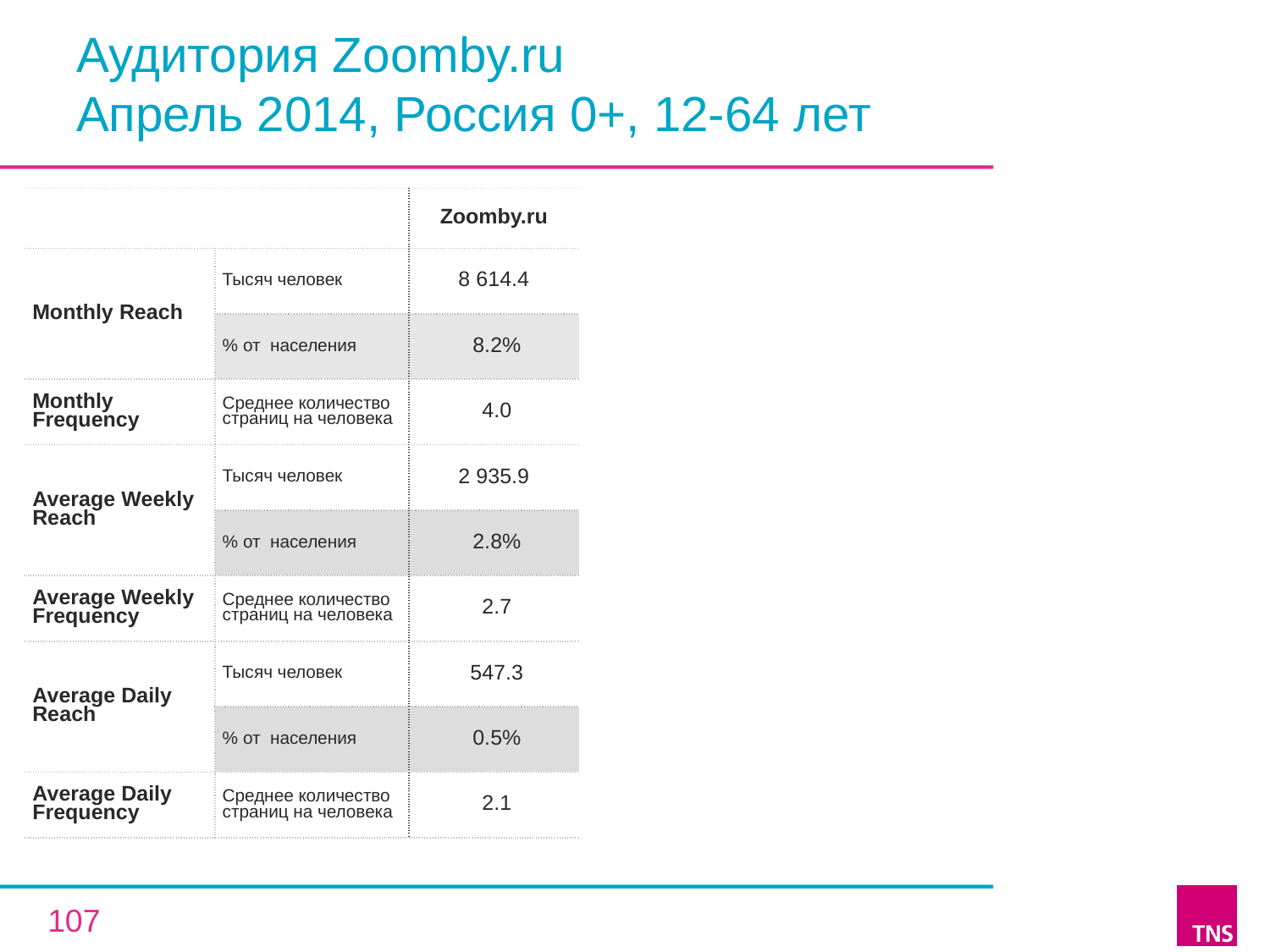

# Аудитория Zoomby.ru Апрель 2014, Россия 0+, 12-64 лет
|  |  | Zoomby.ru |
| --- | --- | --- |
| Monthly Reach | Тысяч человек | 8 614.4 |
|  | % от населения | 8.2% |
| Monthly Frequency | Среднее количество страниц на человека | 4.0 |
| Average Weekly Reach | Тысяч человек | 2 935.9 |
|  | % от населения | 2.8% |
| Average Weekly Frequency | Среднее количество страниц на человека | 2.7 |
| Average Daily Reach | Тысяч человек | 547.3 |
|  | % от населения | 0.5% |
| Average Daily Frequency | Среднее количество страниц на человека | 2.1 |

107